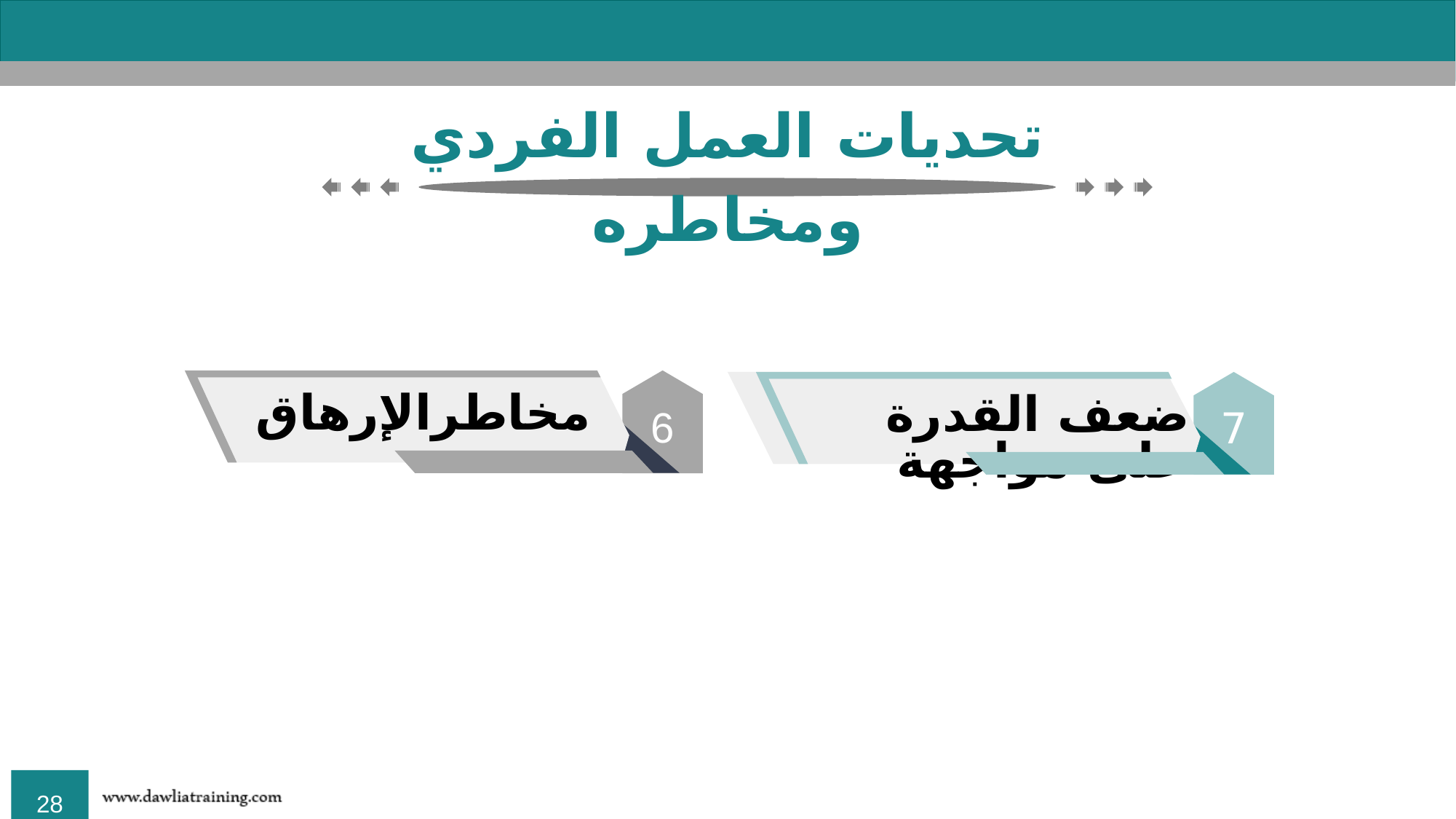

تحديات العمل الفردي ومخاطره

مخاطرالإرهاق

6

ضعف القدرة على مواجهة
7